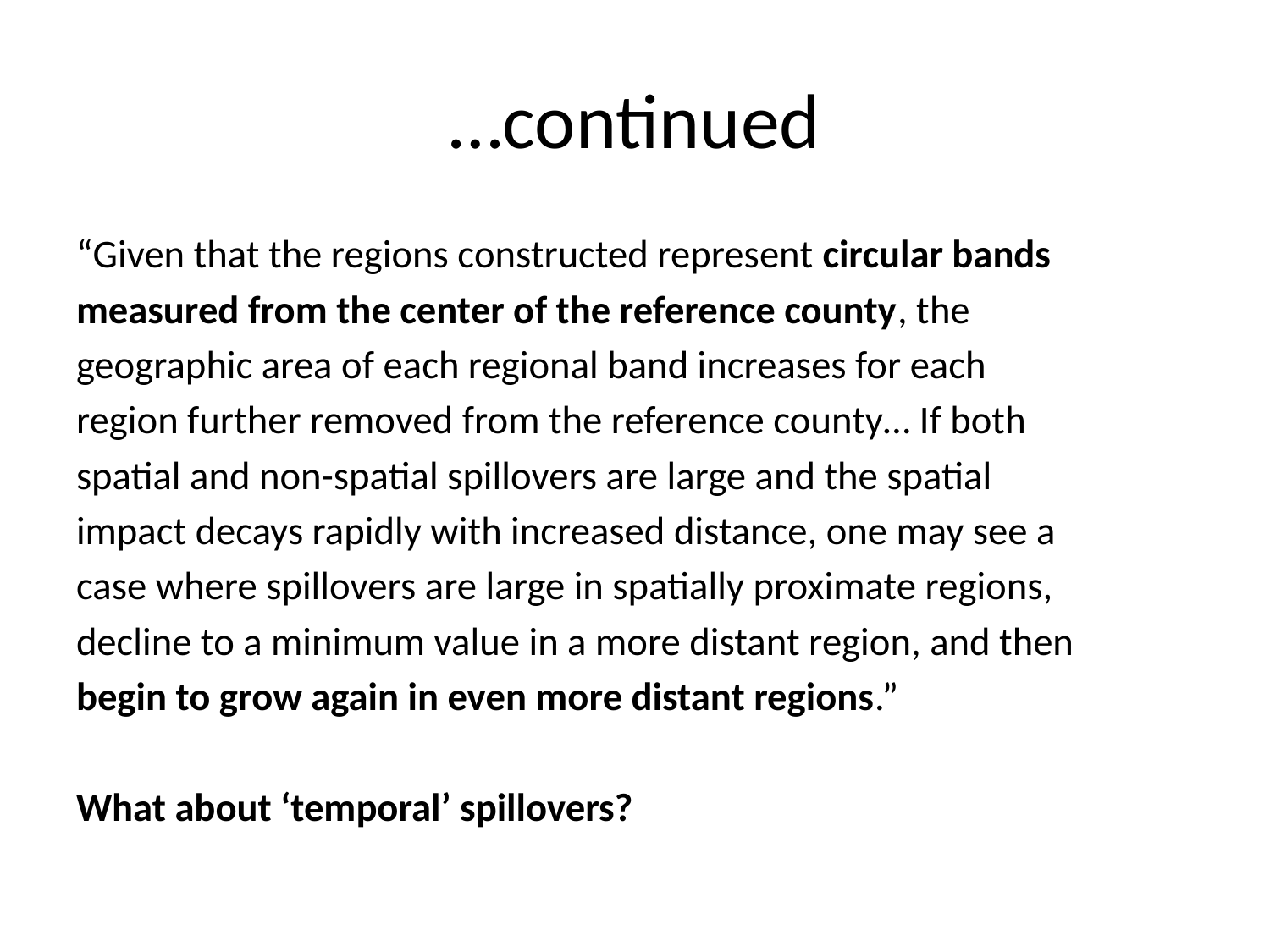

# …continued
“Given that the regions constructed represent circular bands
measured from the center of the reference county, the
geographic area of each regional band increases for each
region further removed from the reference county… If both
spatial and non-spatial spillovers are large and the spatial
impact decays rapidly with increased distance, one may see a
case where spillovers are large in spatially proximate regions,
decline to a minimum value in a more distant region, and then
begin to grow again in even more distant regions.”

What about ‘temporal’ spillovers?